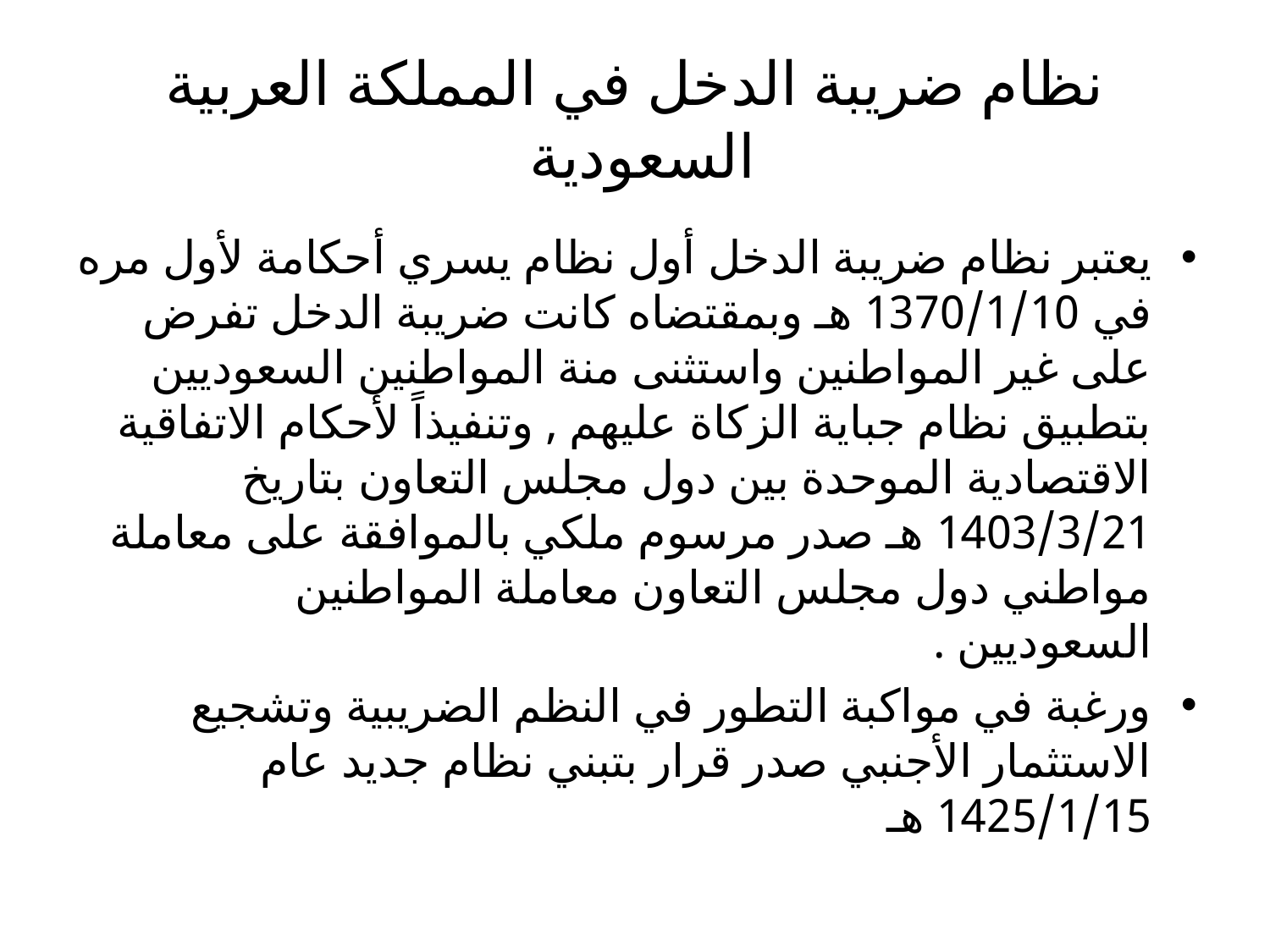

# نظام ضريبة الدخل في المملكة العربية السعودية
يعتبر نظام ضريبة الدخل أول نظام يسري أحكامة لأول مره في 1370/1/10 هـ وبمقتضاه كانت ضريبة الدخل تفرض على غير المواطنين واستثنى منة المواطنين السعوديين بتطبيق نظام جباية الزكاة عليهم , وتنفيذاً لأحكام الاتفاقية الاقتصادية الموحدة بين دول مجلس التعاون بتاريخ 1403/3/21 هـ صدر مرسوم ملكي بالموافقة على معاملة مواطني دول مجلس التعاون معاملة المواطنين السعوديين .
ورغبة في مواكبة التطور في النظم الضريبية وتشجيع الاستثمار الأجنبي صدر قرار بتبني نظام جديد عام 1425/1/15 هـ